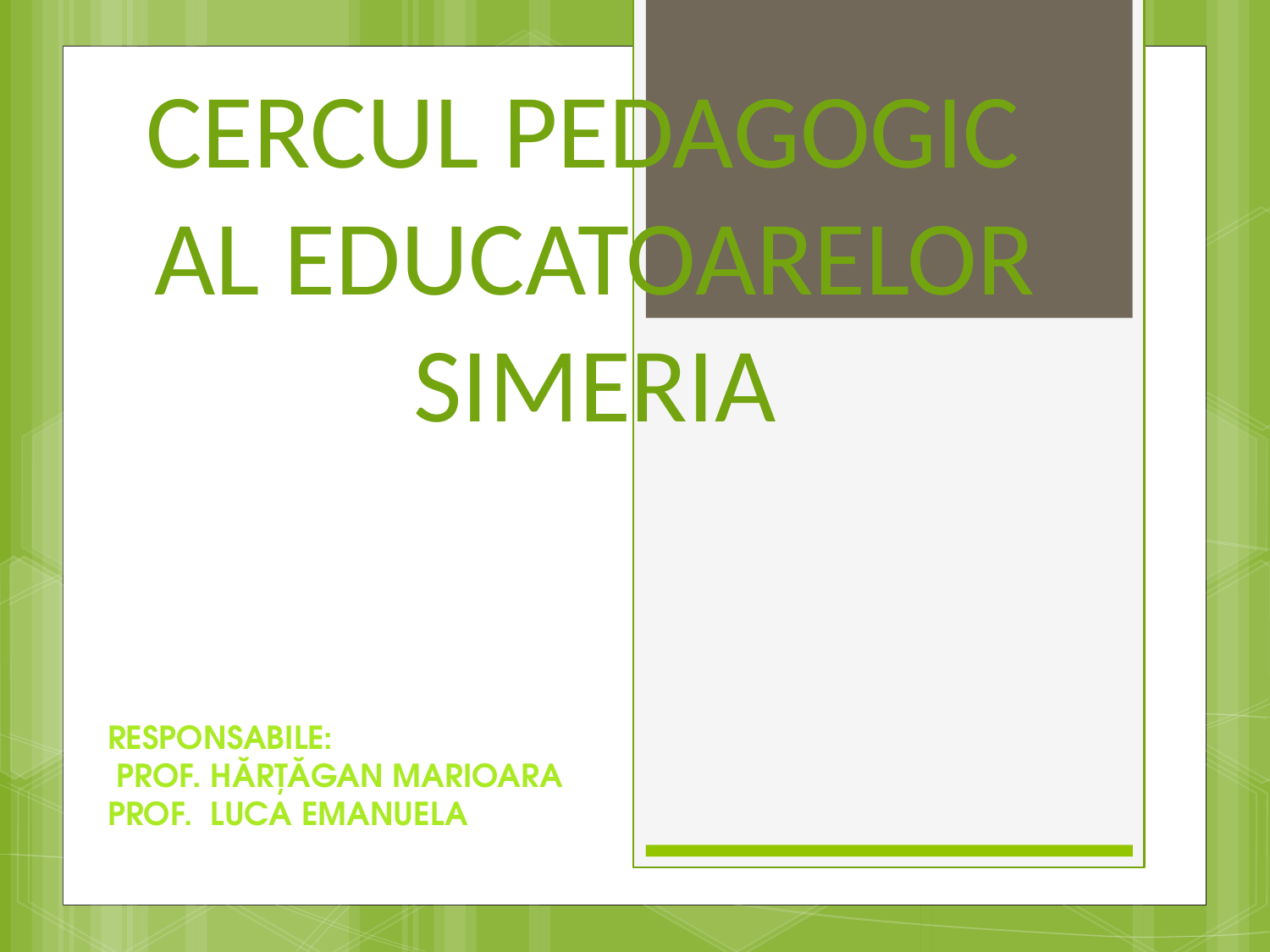

Cercul pedagogic
al educatoarelor
Simeria

# RESPONSABILE: PROF. HĂRȚĂGAN MARIOARA PROF.  LUCA EMANUELA